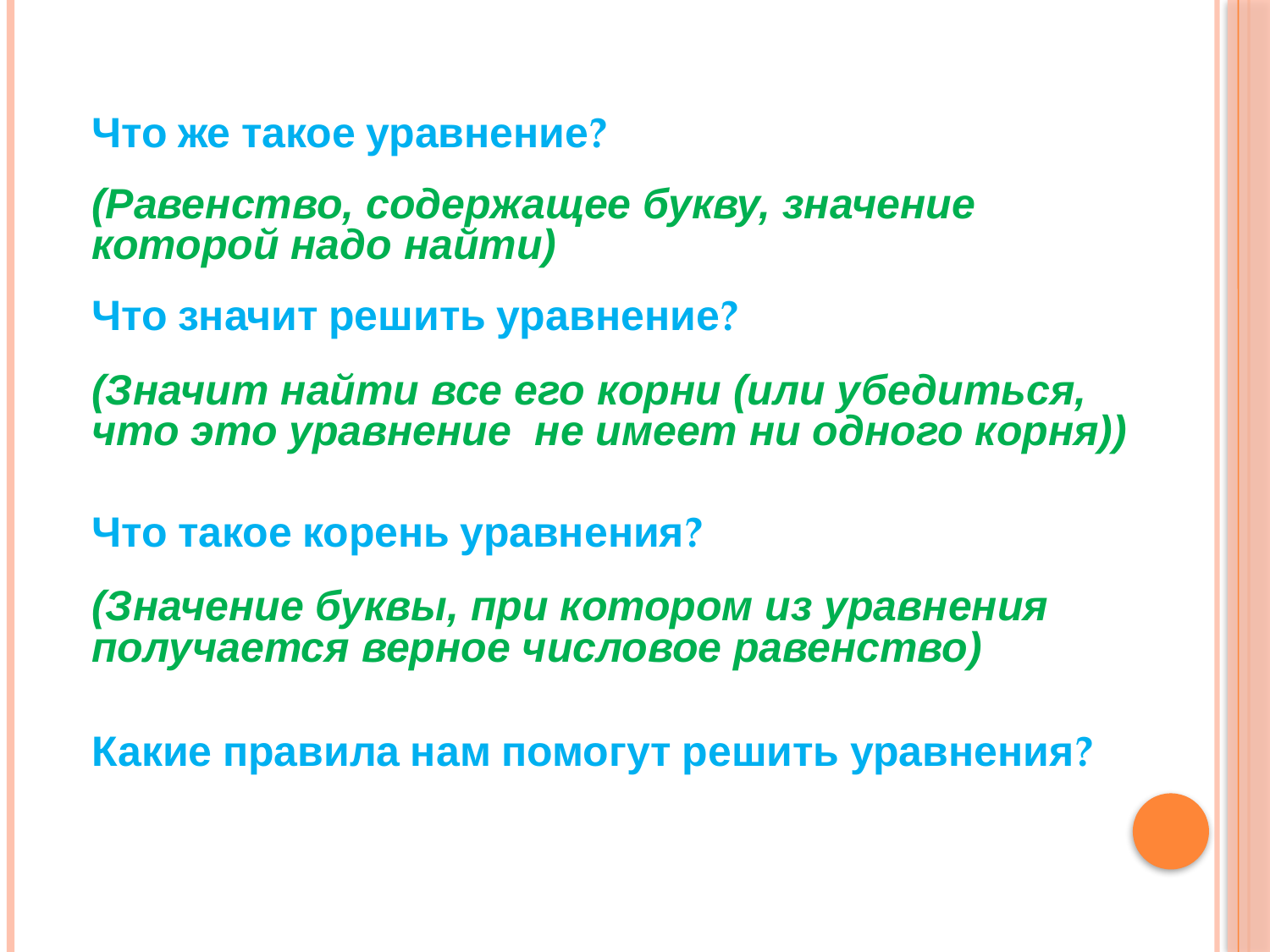

Что же такое уравнение?

(Равенство, содержащее букву, значение которой надо найти)

Что значит решить уравнение?

(Значит найти все его корни (или убедиться, что это уравнение  не имеет ни одного корня))

Что такое корень уравнения?

(Значение буквы, при котором из уравнения получается верное числовое равенство)

Какие правила нам помогут решить уравнения?